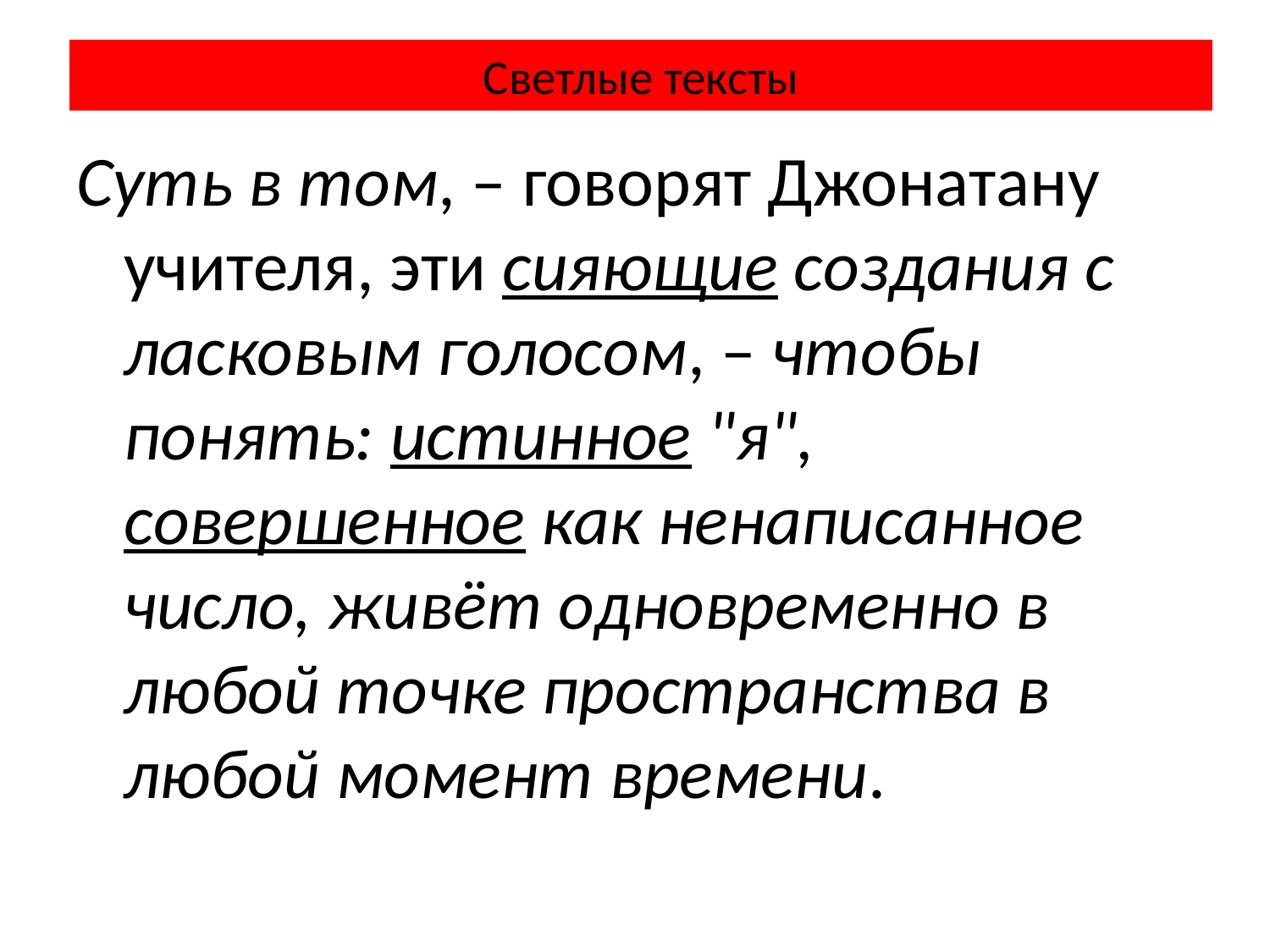

# Светлые тексты
Суть в том, – говорят Джонатану учителя, эти сияющие создания с ласковым голосом, – чтобы понять: истинное "я", совершенное как ненаписанное число, живёт одновременно в любой точке пространства в любой момент времени.